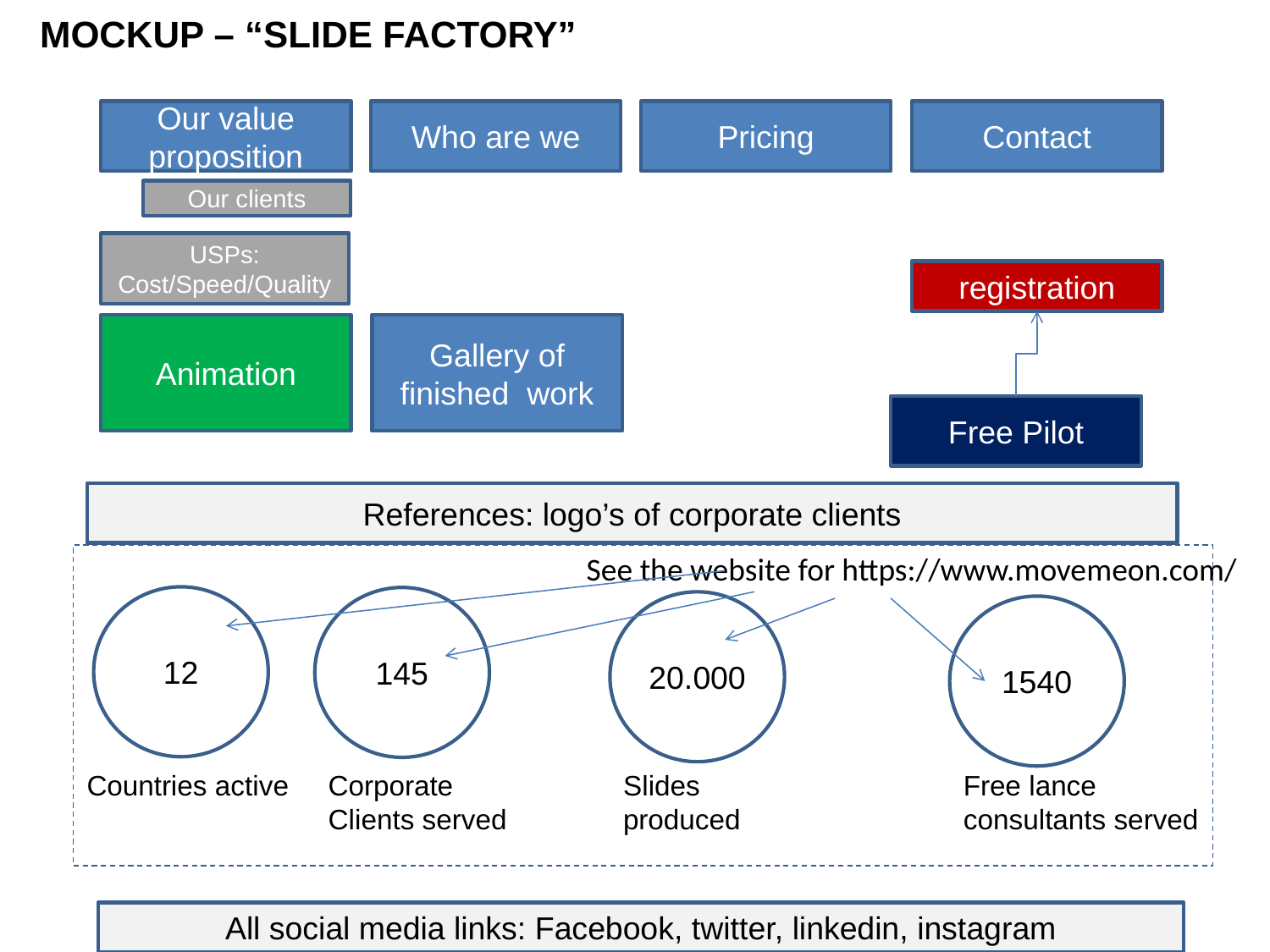

MOCKUP – “SLIDE FACTORY”
Our value proposition
Who are we
Pricing
Contact
Our clients
USPs: Cost/Speed/Quality
registration
Animation
Gallery of finished  work
Free Pilot
References: logo’s of corporate clients
See the website for https://www.movemeon.com/

12
145
20.000
1540
Countries active
Corporate
Clients served
Slides
produced
Free lance
consultants served
All social media links: Facebook, twitter, linkedin, instagram